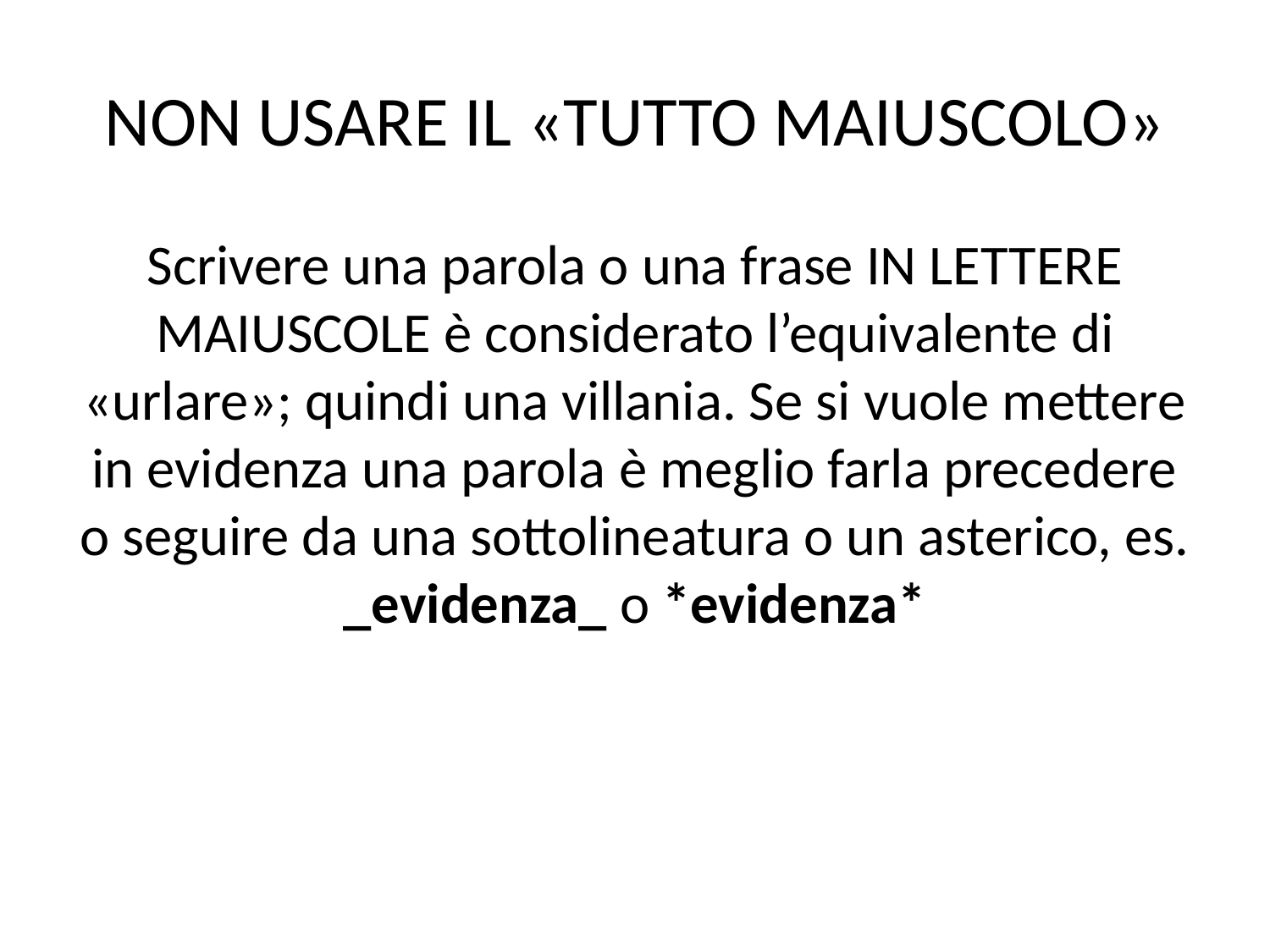

# NON USARE IL «TUTTO MAIUSCOLO»
Scrivere una parola o una frase IN LETTERE MAIUSCOLE è considerato l’equivalente di «urlare»; quindi una villania. Se si vuole mettere in evidenza una parola è meglio farla precedere o seguire da una sottolineatura o un asterico, es. _evidenza_ o *evidenza*